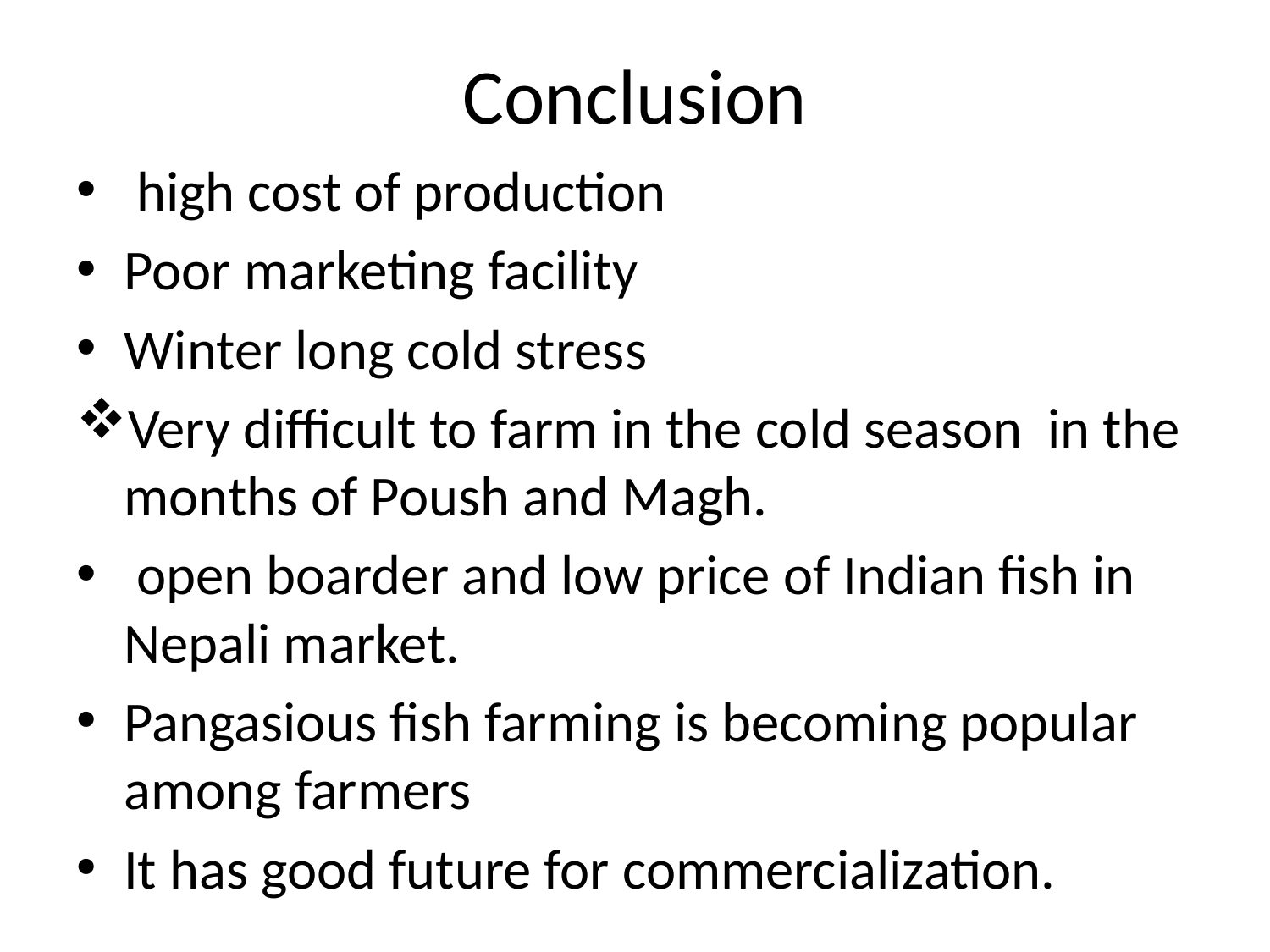

# Conclusion
 high cost of production
Poor marketing facility
Winter long cold stress
Very difficult to farm in the cold season  in the months of Poush and Magh.
 open boarder and low price of Indian fish in Nepali market.
Pangasious fish farming is becoming popular among farmers
It has good future for commercialization.